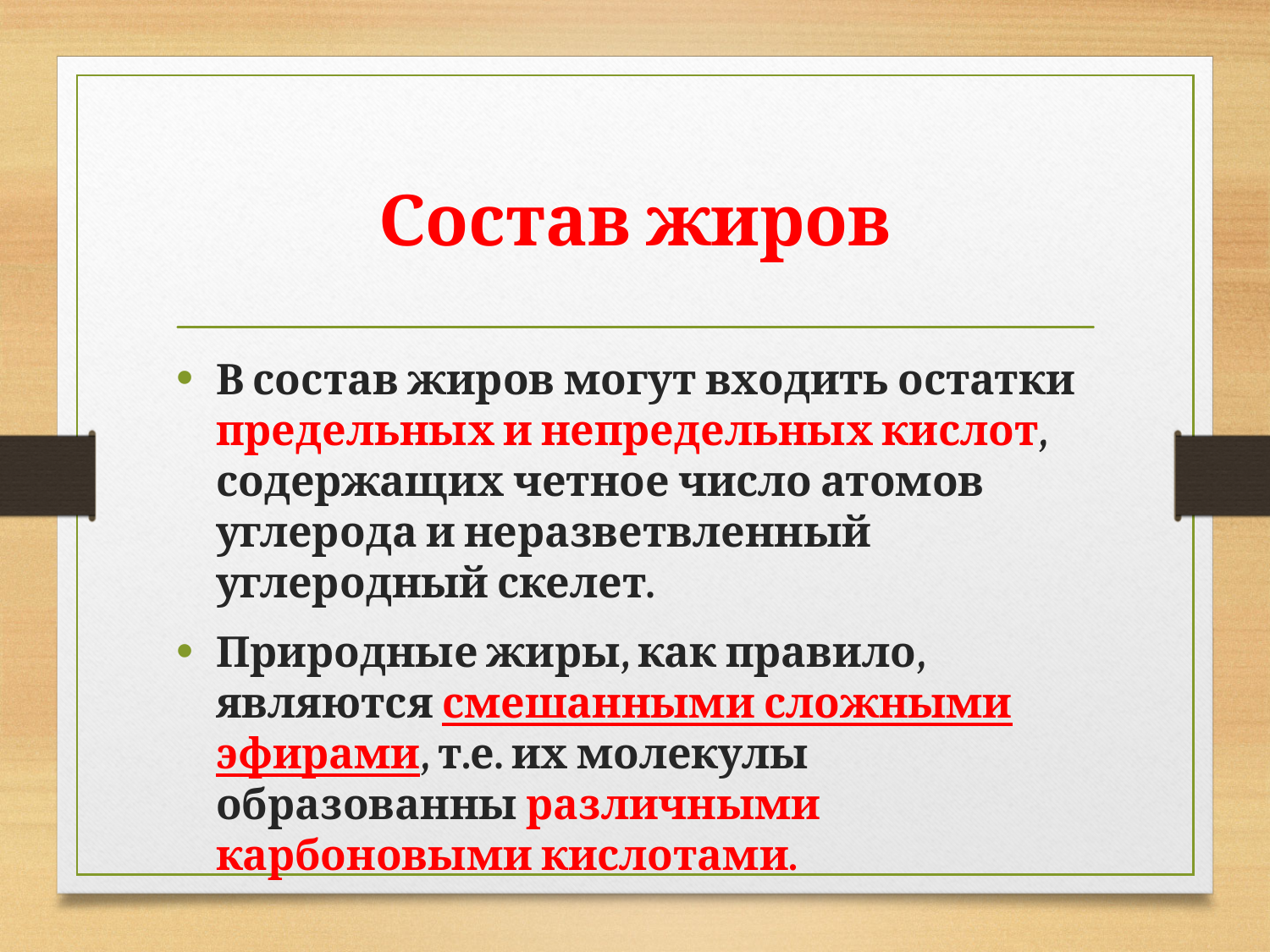

# Состав жиров
В состав жиров могут входить остатки предельных и непредельных кислот, содержащих четное число атомов углерода и неразветвленный углеродный скелет.
Природные жиры, как правило, являются смешанными сложными эфирами, т.е. их молекулы образованны различными карбоновыми кислотами.